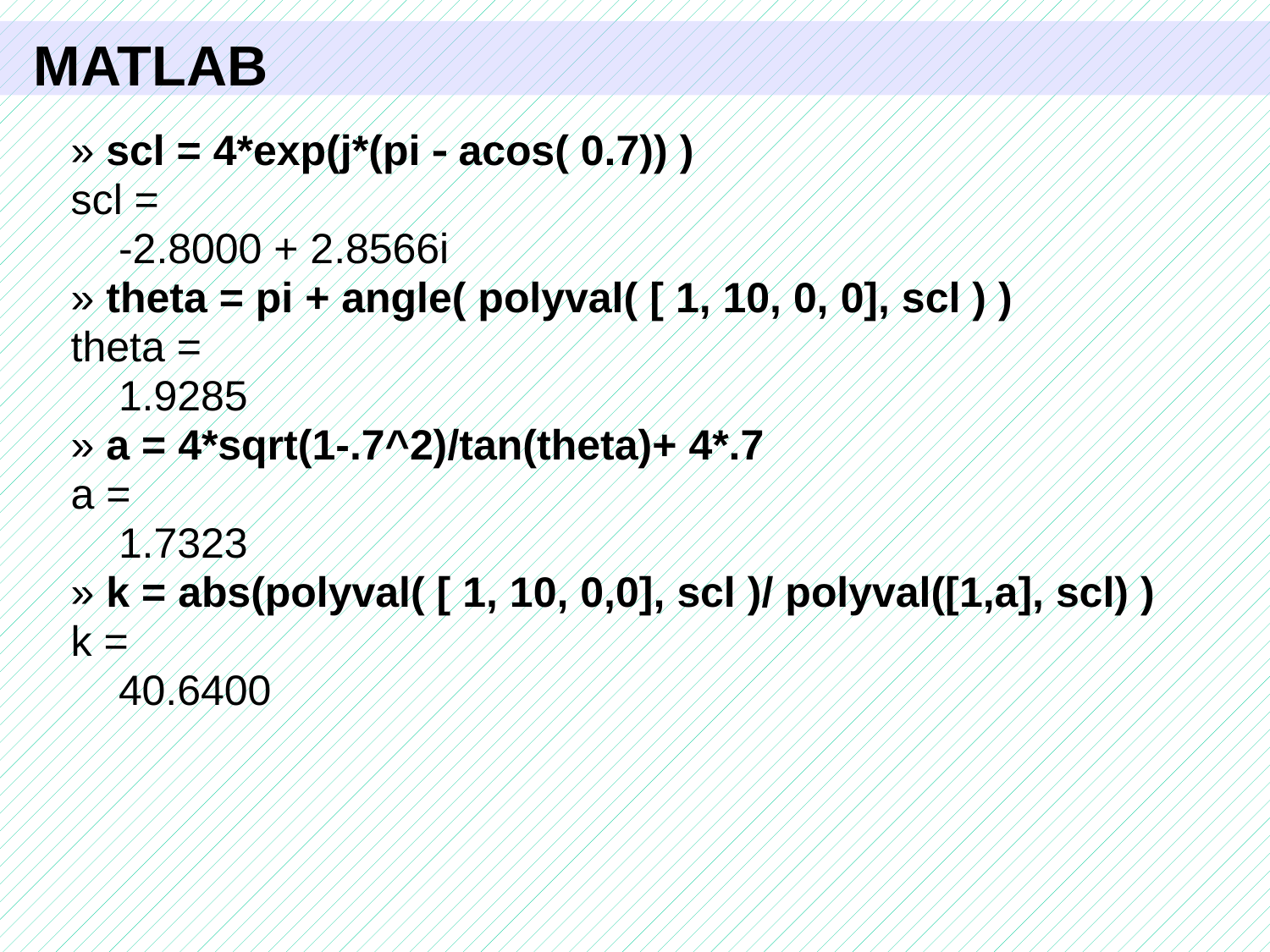

# MATLAB
» scl = 4*exp(j*(pi − acos( 0.7)) )
scl =
	-2.8000 + 2.8566i
» theta = pi + angle( polyval( [ 1, 10, 0, 0], scl ) )
theta =
	1.9285
» a = 4*sqrt(1-.7^2)/tan(theta)+ 4*.7
a =
	1.7323
» k = abs(polyval( [ 1, 10, 0,0], scl )/ polyval([1,a], scl) )
k =
	40.6400